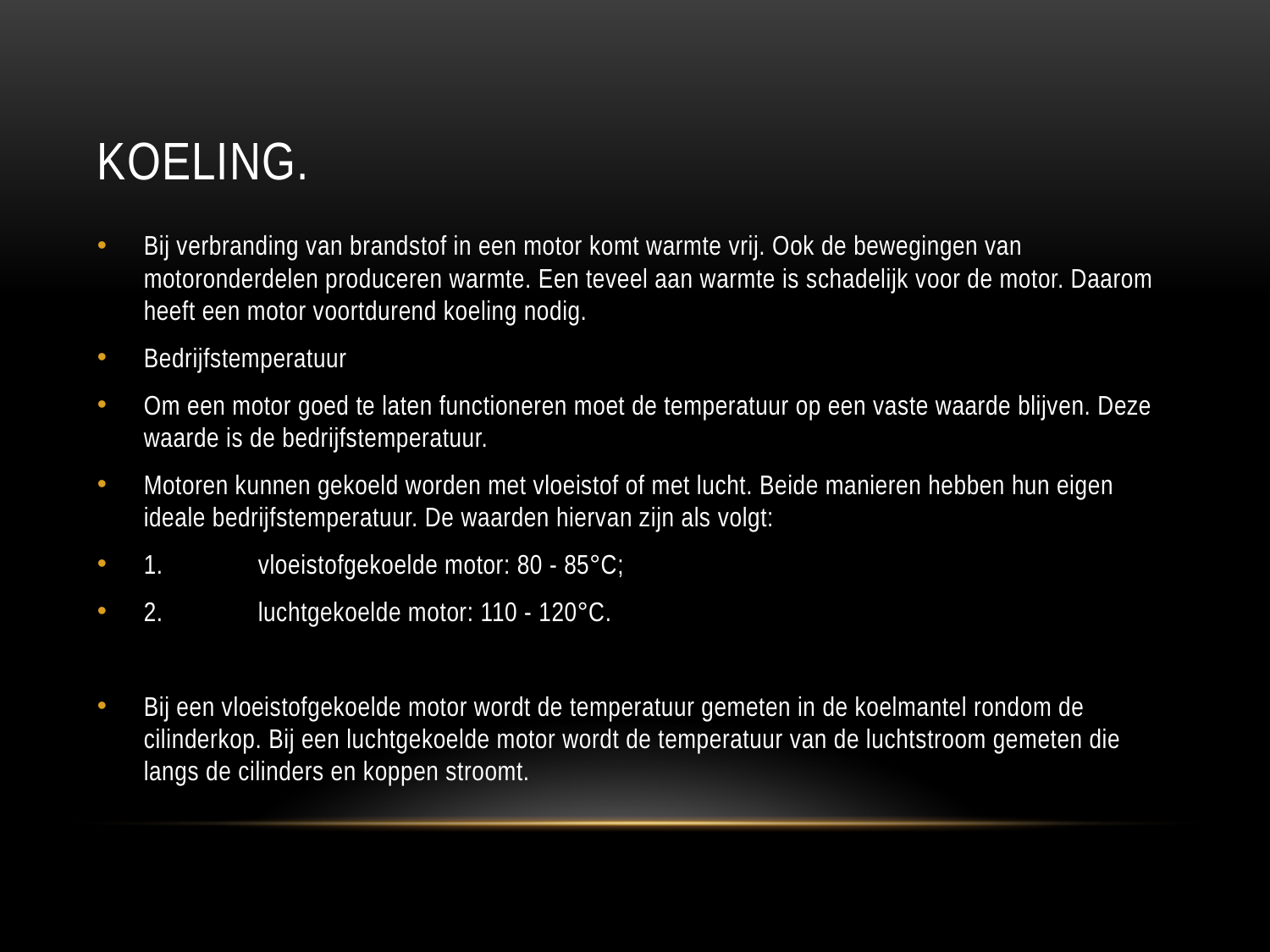

# Koeling.
Bij verbranding van brandstof in een motor komt warmte vrij. Ook de bewegingen van motoronderdelen produceren warmte. Een teveel aan warmte is schadelijk voor de motor. Daarom heeft een motor voortdurend koeling nodig.
Bedrijfstemperatuur
Om een motor goed te laten functioneren moet de temperatuur op een vaste waarde blijven. Deze waarde is de bedrijfstemperatuur.
Motoren kunnen gekoeld worden met vloeistof of met lucht. Beide manieren hebben hun eigen ideale bedrijfstemperatuur. De waarden hiervan zijn als volgt:
1.	vloeistofgekoelde motor: 80 - 85°C;
2.	luchtgekoelde motor: 110 - 120°C.

Bij een vloeistofgekoelde motor wordt de temperatuur gemeten in de koelmantel rondom de cilinderkop. Bij een luchtgekoelde motor wordt de temperatuur van de luchtstroom gemeten die langs de cilinders en koppen stroomt.